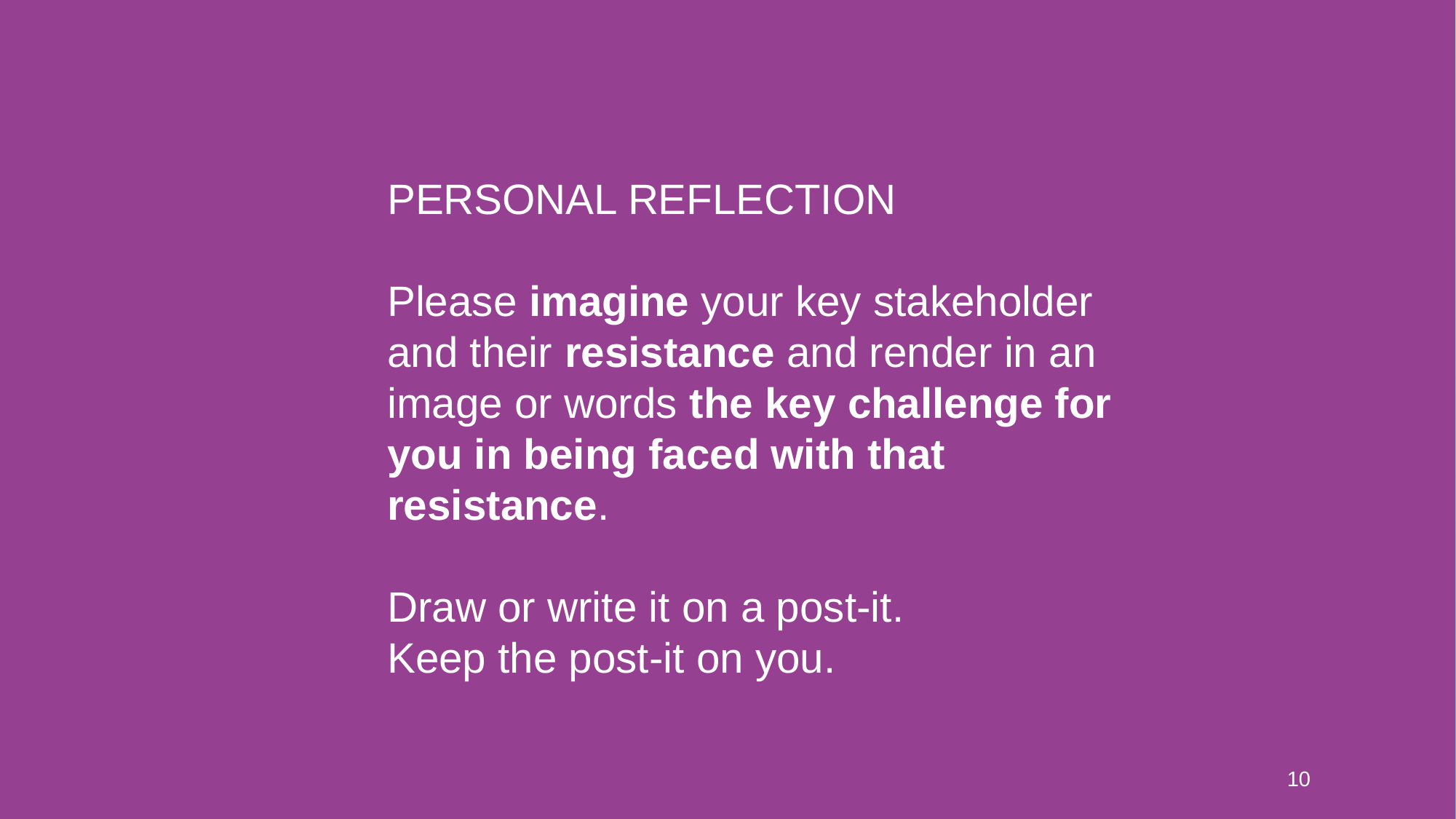

PERSONAL REFLECTION

Please imagine your key stakeholder and their resistance and render in an image or words the key challenge for you in being faced with that resistance.

Draw or write it on a post-it.
Keep the post-it on you.
10